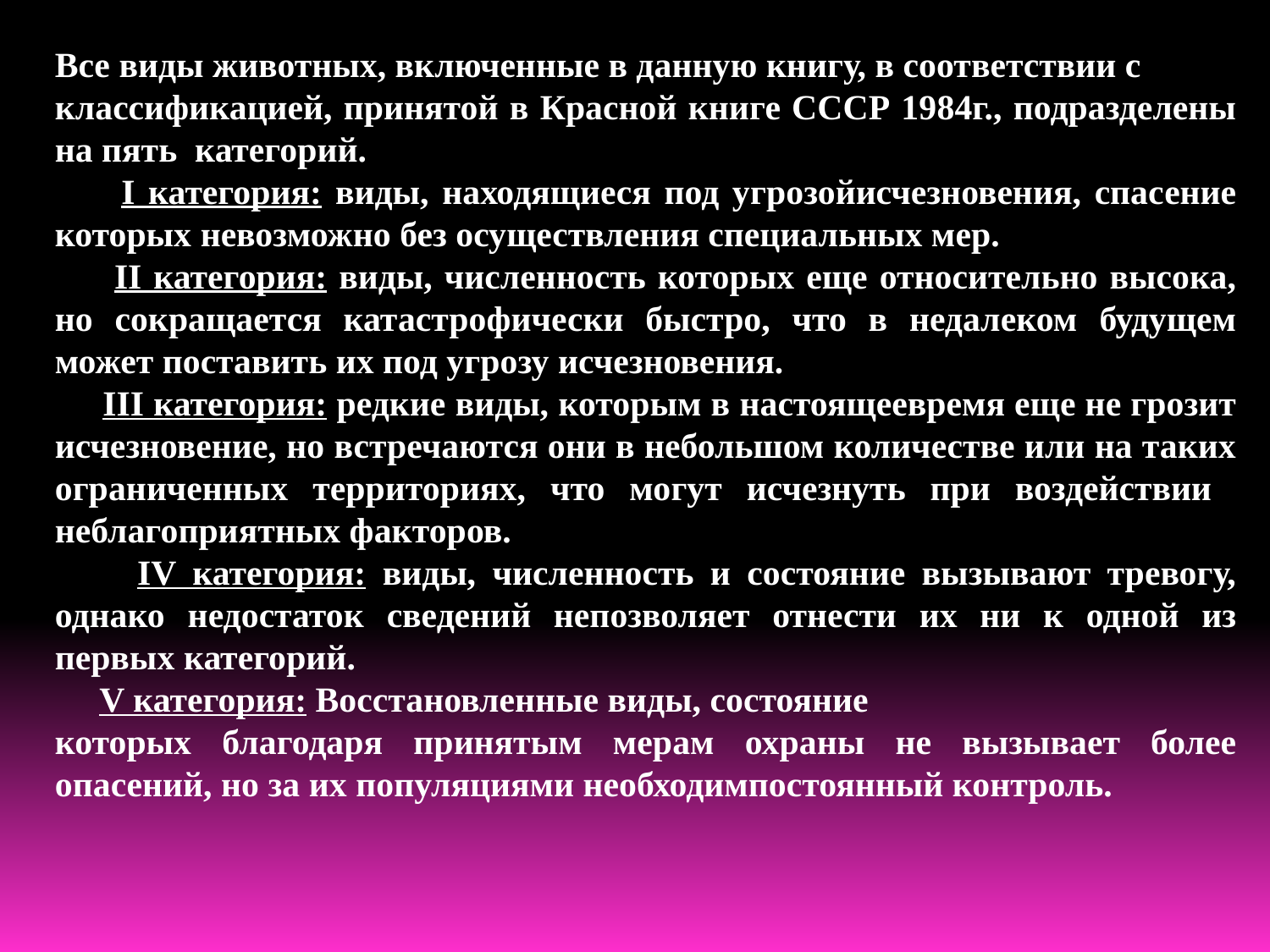

Все виды животных, включенные в данную книгу, в соответствии с
классификацией, принятой в Красной книге СССР 1984г., подразделены на пять  категорий.
     I категория: виды, находящиеся под угрозойисчезновения, спасение которых невозможно без осуществления специальных мер.
     II категория: виды, численность которых еще относительно высока, но сокращается катастрофически быстро, что в недалеком будущем может поставить их под угрозу исчезновения.
     III категория: редкие виды, которым в настоящеевремя еще не грозит исчезновение, но встречаются они в небольшом количестве или на таких ограниченных территориях, что могут исчезнуть при воздействии  неблагоприятных факторов.
     IV категория: виды, численность и состояние вызывают тревогу, однако недостаток сведений непозволяет отнести их ни к одной из первых категорий.
     V категория: Восстановленные виды, состояние
которых благодаря принятым мерам охраны не вызывает более опасений, но за их популяциями необходимпостоянный контроль.